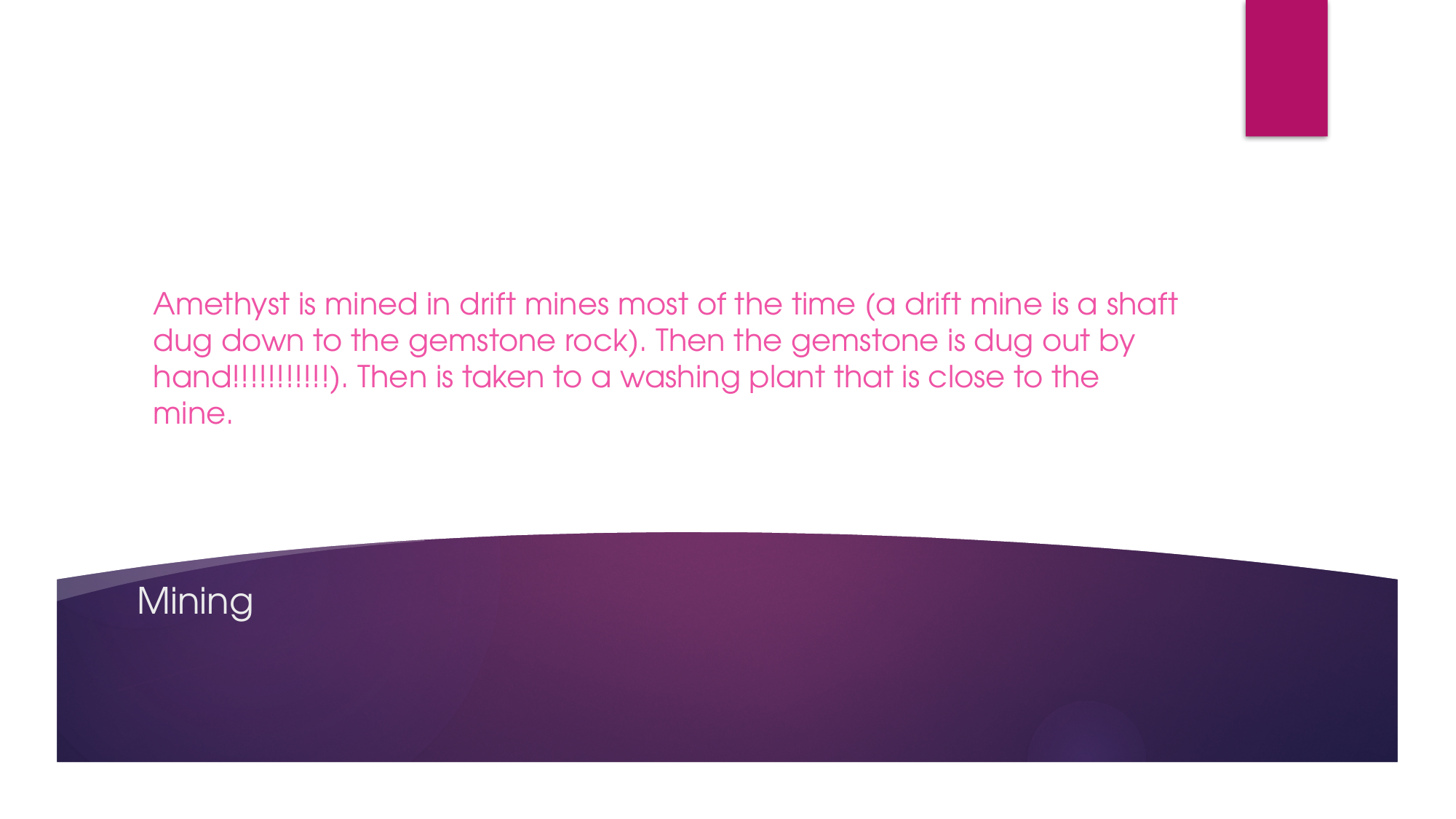

Amethyst is mined in drift mines most of the time (a drift mine is a shaft dug down to the gemstone rock). Then the gemstone is dug out by hand!!!!!!!!!!!). Then is taken to a washing plant that is close to the mine.
# Mining